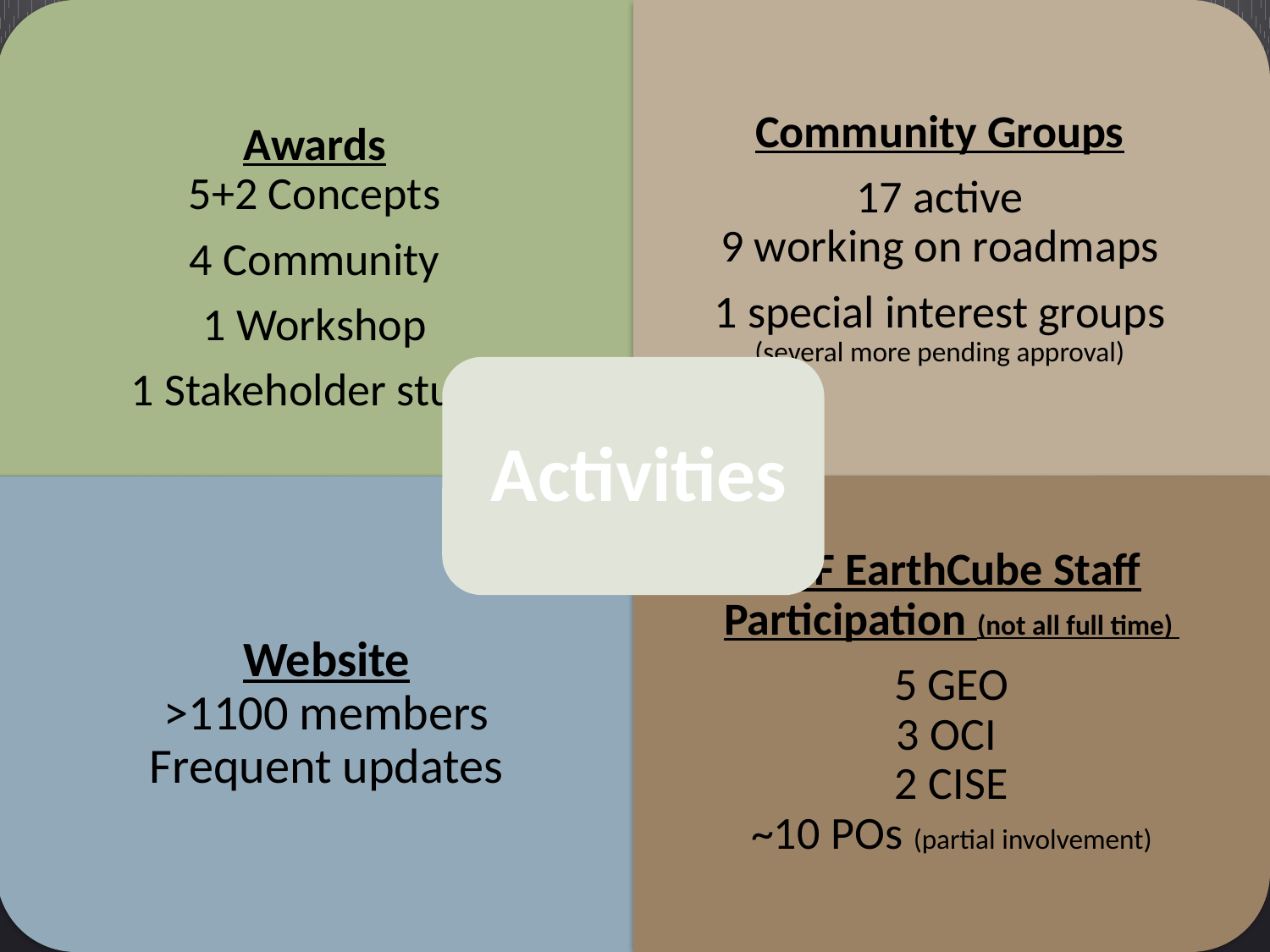

Awards
5+2 Concepts
4 Community
1 Workshop
1 Stakeholder study

Community Groups
17 active
9 working on roadmaps
1 special interest groups
(several more pending approval)
Website
>1100 members
Frequent updates
NSF EarthCube Staff Participation (not all full time)
5 GEO
3 OCI
2 CISE
~10 POs (partial involvement)
Activities